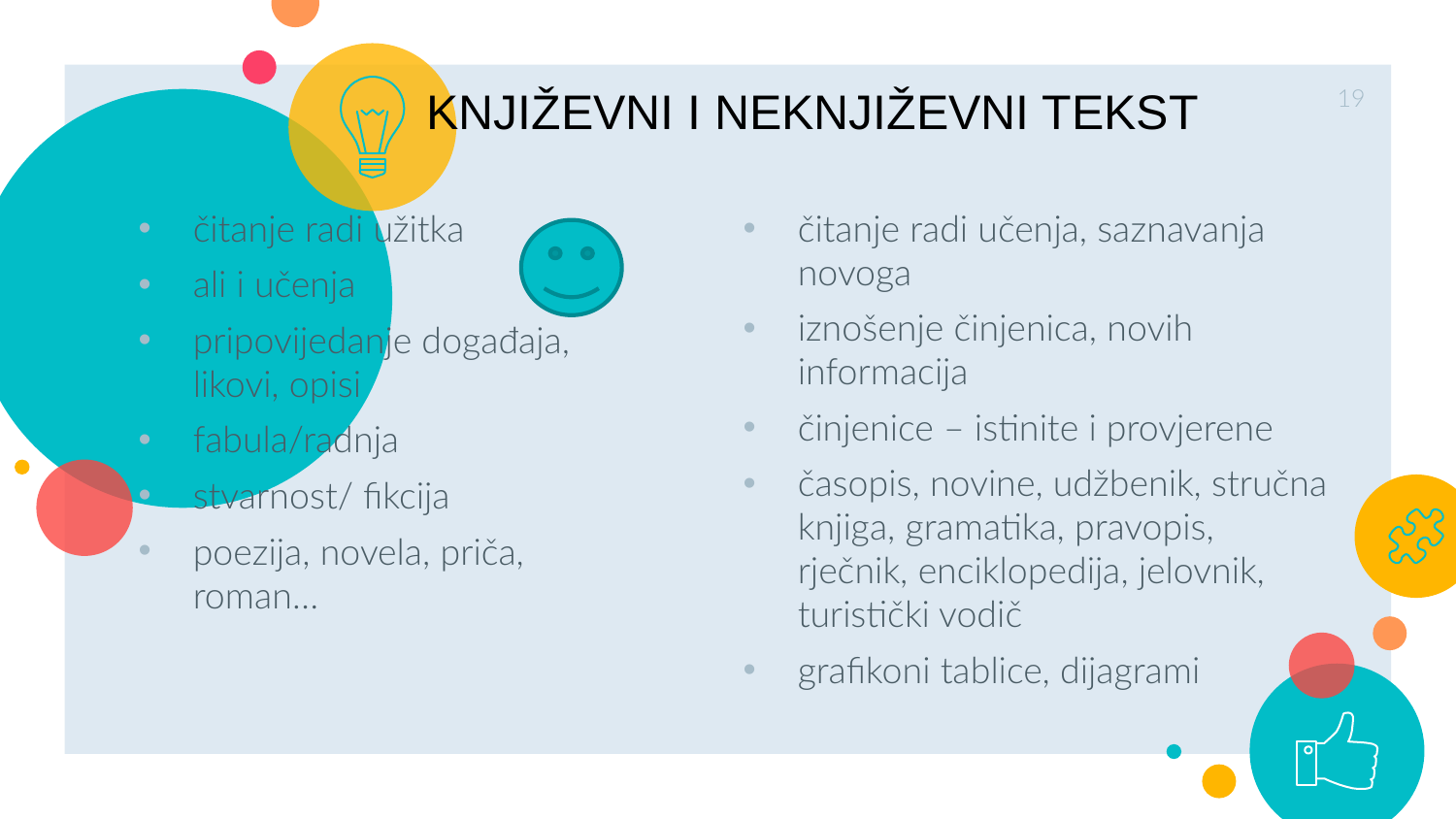

19
KNJIŽEVNI I NEKNJIŽEVNI TEKST
čitanje radi učenja, saznavanja novoga
iznošenje činjenica, novih informacija
činjenice – istinite i provjerene
časopis, novine, udžbenik, stručna knjiga, gramatika, pravopis, rječnik, enciklopedija, jelovnik, turistički vodič
grafikoni tablice, dijagrami

čitanje radi užitka
ali i učenja
pripovijedanje događaja, likovi, opisi
fabula/radnja
stvarnost/ fikcija
poezija, novela, priča, roman…